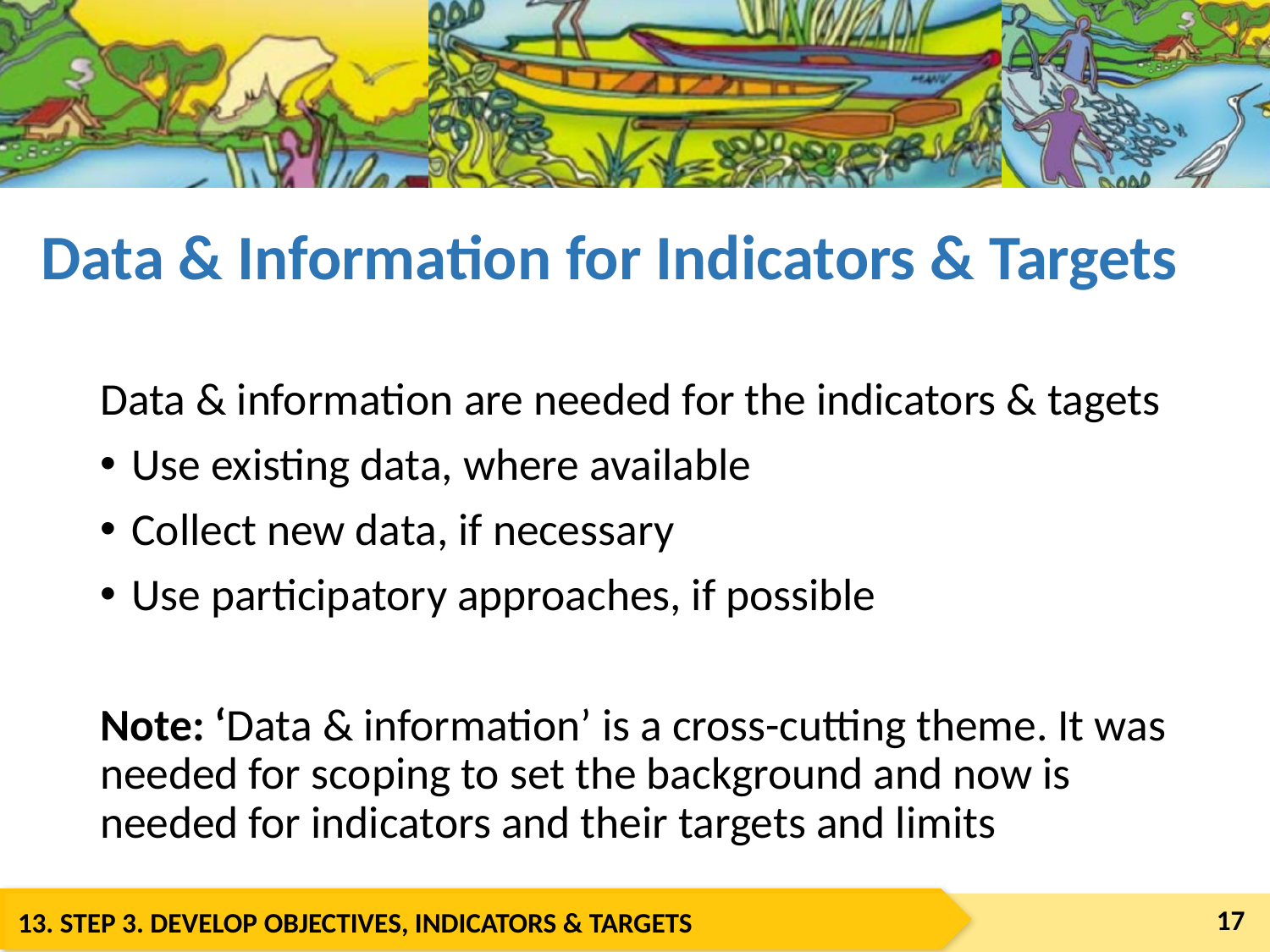

# Data & Information for Indicators & Targets
Data & information are needed for the indicators & tagets
Use existing data, where available
Collect new data, if necessary
Use participatory approaches, if possible

Note: ‘Data & information’ is a cross-cutting theme. It was needed for scoping to set the background and now is needed for indicators and their targets and limits

17